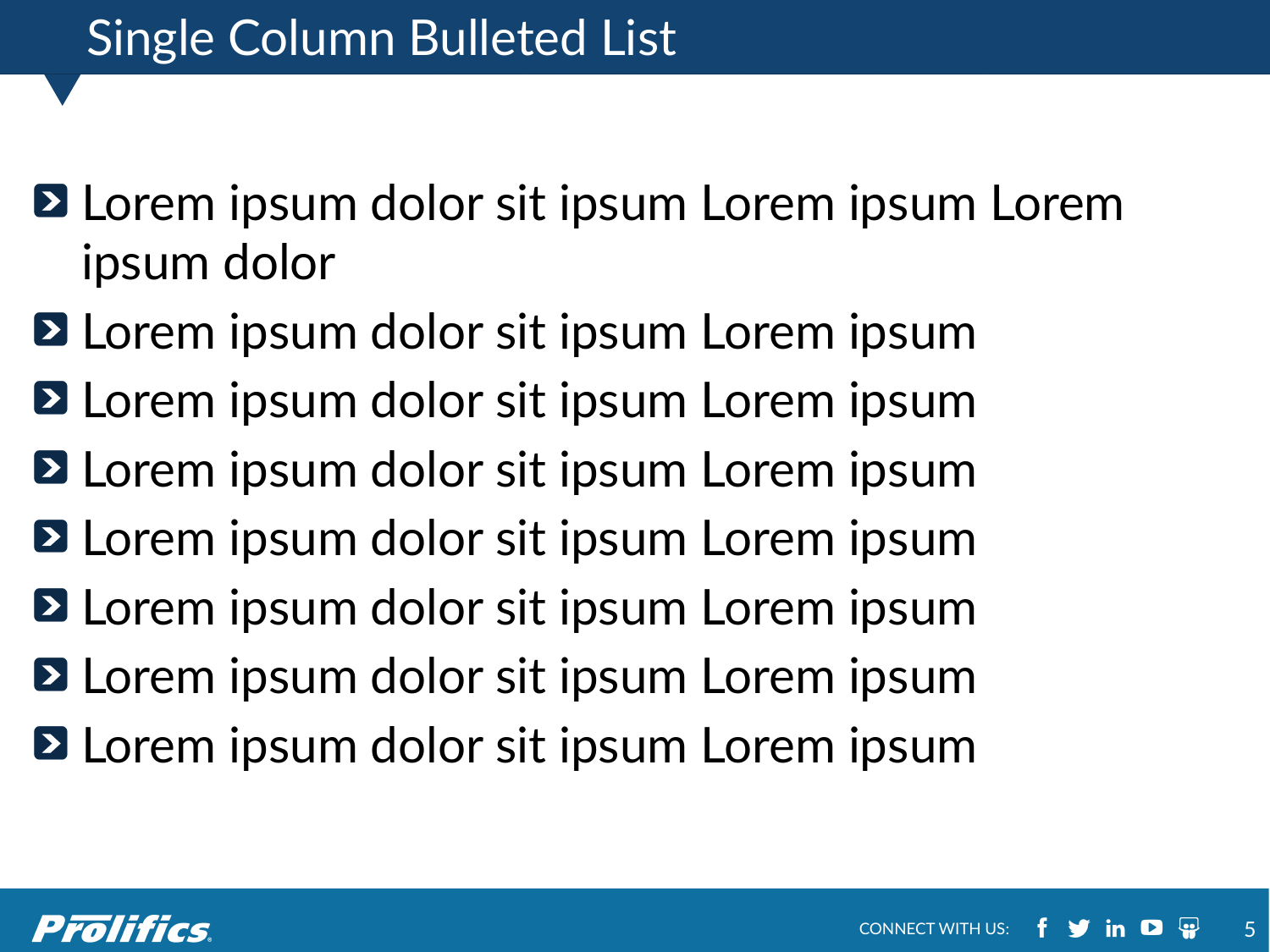

# Single Column Bulleted List
Lorem ipsum dolor sit ipsum Lorem ipsum Lorem ipsum dolor
Lorem ipsum dolor sit ipsum Lorem ipsum
Lorem ipsum dolor sit ipsum Lorem ipsum
Lorem ipsum dolor sit ipsum Lorem ipsum
Lorem ipsum dolor sit ipsum Lorem ipsum
Lorem ipsum dolor sit ipsum Lorem ipsum
Lorem ipsum dolor sit ipsum Lorem ipsum
Lorem ipsum dolor sit ipsum Lorem ipsum